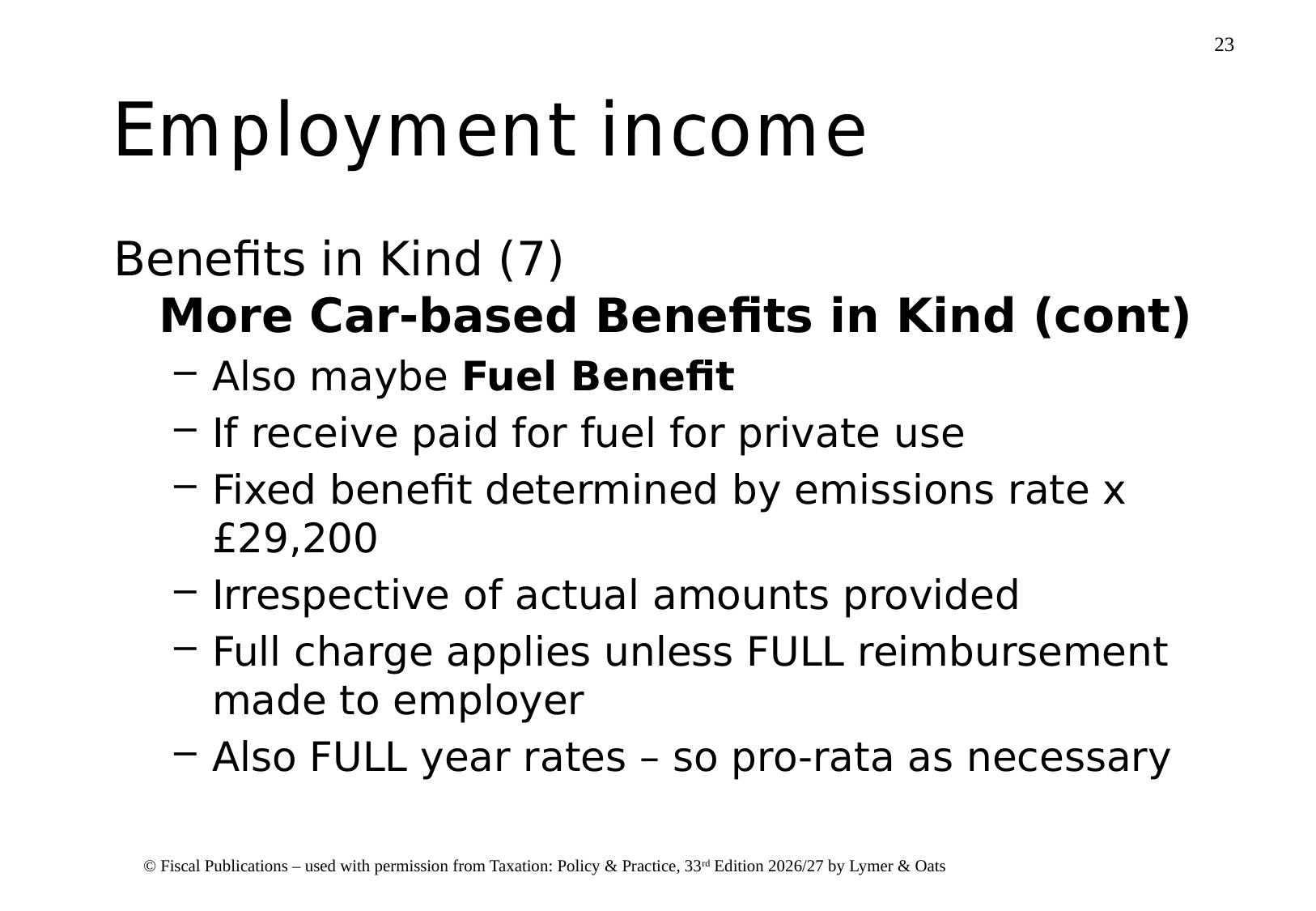

# Employment income
Benefits in Kind (7)
More Car-based Benefits in Kind (cont)
Also maybe Fuel Benefit
If receive paid for fuel for private use
Fixed benefit determined by emissions rate x £29,200
Irrespective of actual amounts provided
Full charge applies unless FULL reimbursement made to employer
Also FULL year rates – so pro-rata as necessary